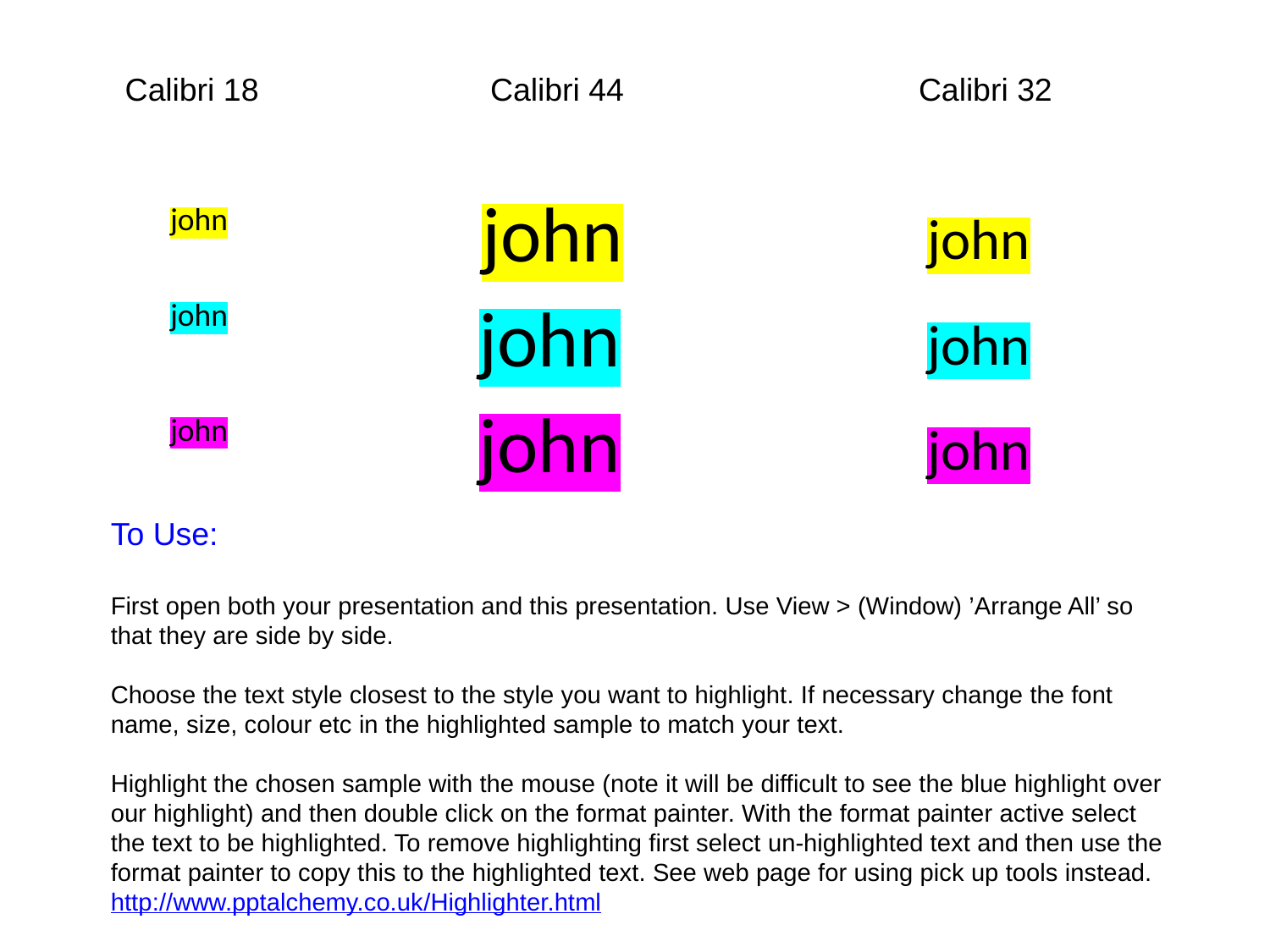

Calibri 18
Calibri 44
Calibri 32
john
john
john
john
john
john
john
john
john
To Use:

First open both your presentation and this presentation. Use View > (Window) ’Arrange All’ so that they are side by side.

Choose the text style closest to the style you want to highlight. If necessary change the font name, size, colour etc in the highlighted sample to match your text.

Highlight the chosen sample with the mouse (note it will be difficult to see the blue highlight over our highlight) and then double click on the format painter. With the format painter active select the text to be highlighted. To remove highlighting first select un-highlighted text and then use the format painter to copy this to the highlighted text. See web page for using pick up tools instead.http://www.pptalchemy.co.uk/Highlighter.html